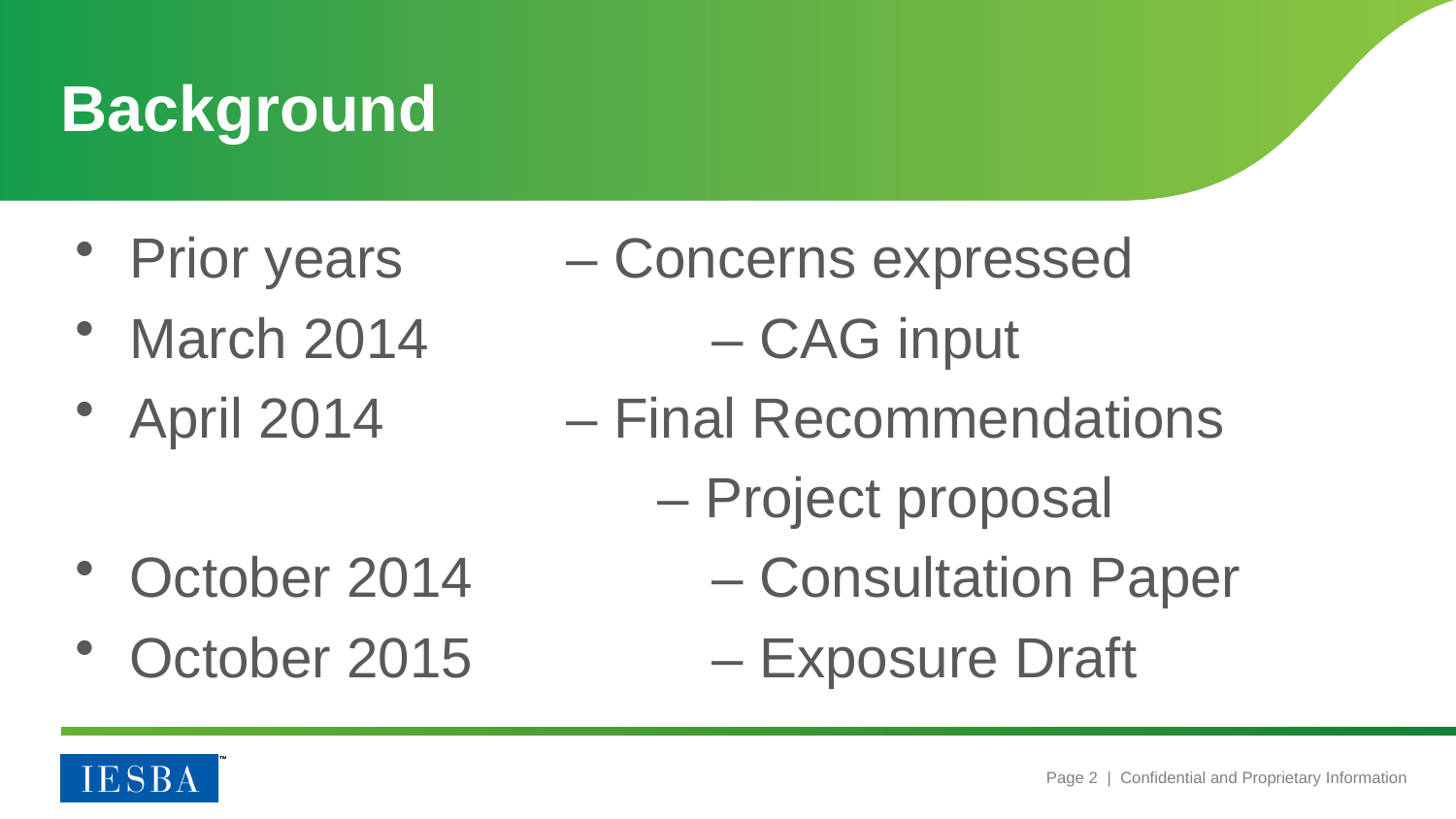

# Background
Prior years 		– Concerns expressed
March 2014		– CAG input
April 2014		– Final Recommendations
– Project proposal
October 2014		– Consultation Paper
October 2015		– Exposure Draft